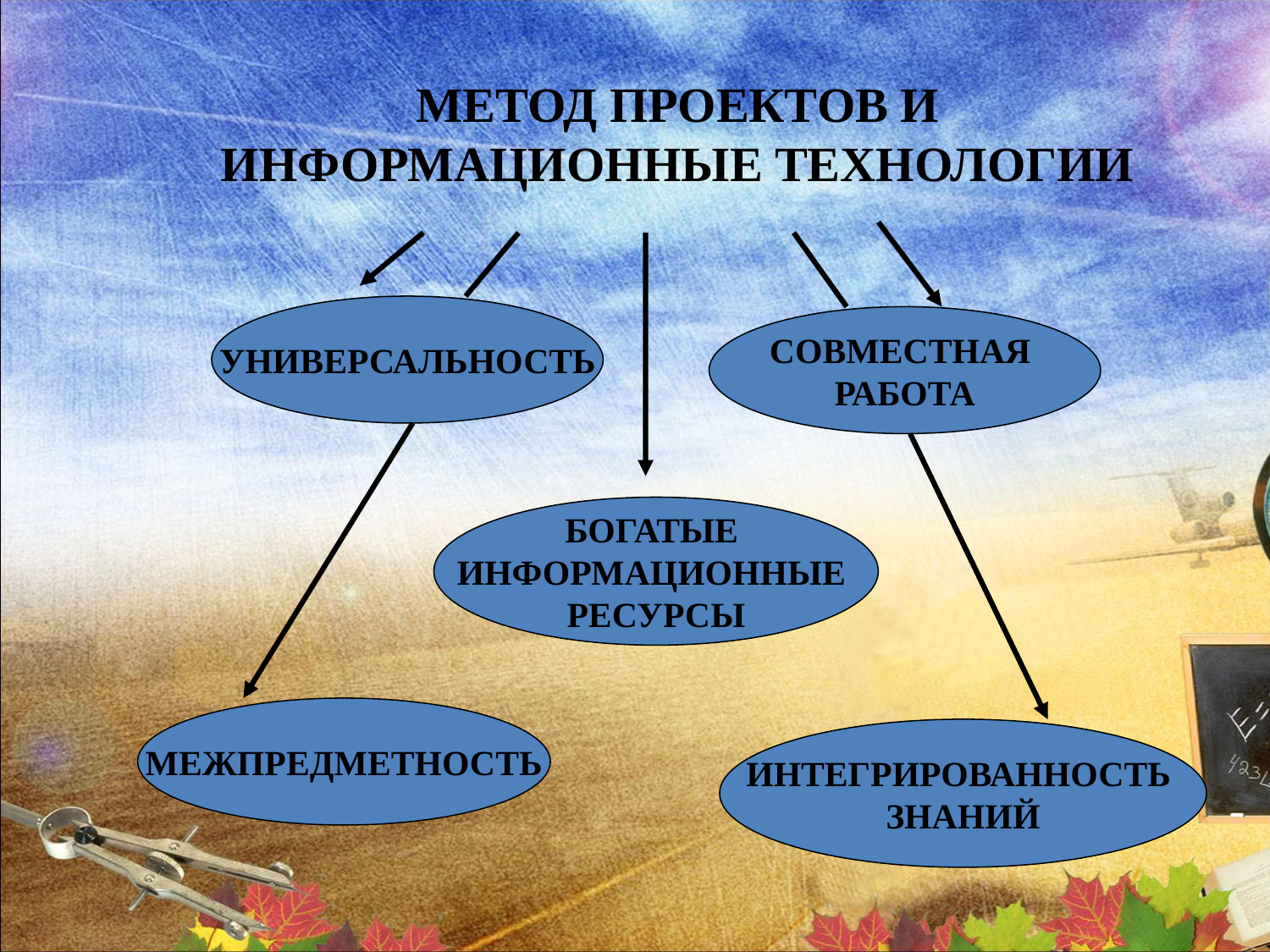

МЕТОД ПРОЕКТОВ И ИНФОРМАЦИОННЫЕ ТЕХНОЛОГИИ

УНИВЕРСАЛЬНОСТЬ
СОВМЕСТНАЯ
РАБОТА

БОГАТЫЕ
ИНФОРМАЦИОННЫЕ
РЕСУРСЫ
МЕЖПРЕДМЕТНОСТЬ
ИНТЕГРИРОВАННОСТЬ
ЗНАНИЙ